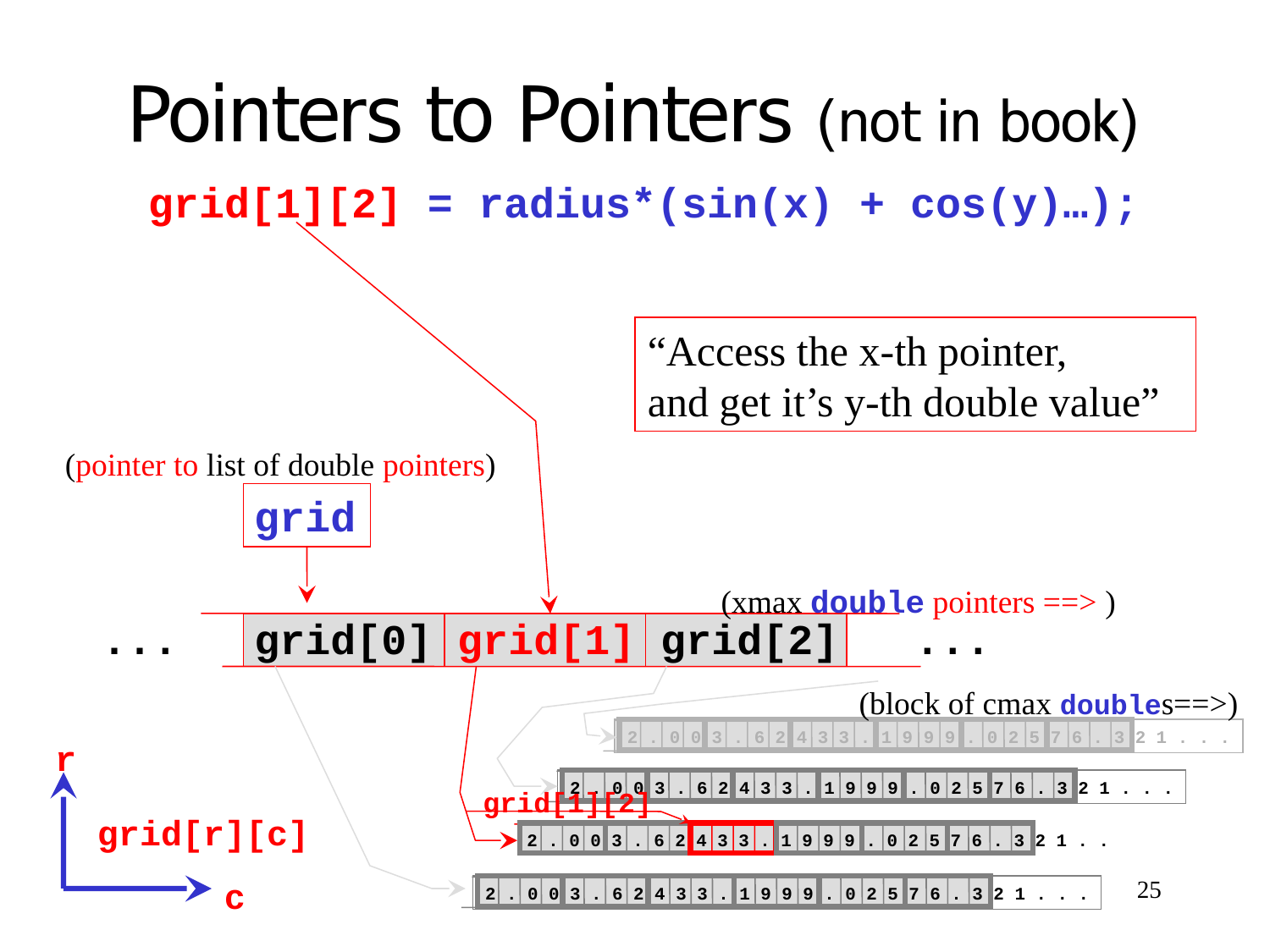

# Pointers to Pointers (not in book)
  grid[1][2] = radius*(sin(x) + cos(y)…);

“Access the x-th pointer,
and get it’s y-th double value”
(pointer to list of double pointers)

      grid
...   grid[0] grid[1] grid[2]   ...

(xmax double pointers ==> )

(block of cmax doubles==>)

2 . 0 0 3 . 6 2 4 3 3 . 1 9 9 9 . 0 2 5 7 6 . 3 2 1 . . .
r

2 . 0 0 3 . 6 2 4 3 3 . 1 9 9 9 . 0 2 5 7 6 . 3 2 1 . . .

grid[1][2]
grid[r][c]

2 . 0 0 3 . 6 2 4 3 3 . 1 9 9 9 . 0 2 5 7 6 . 3 2 1 . .

c
25

2 . 0 0 3 . 6 2 4 3 3 . 1 9 9 9 . 0 2 5 7 6 . 3 2 1 . . .